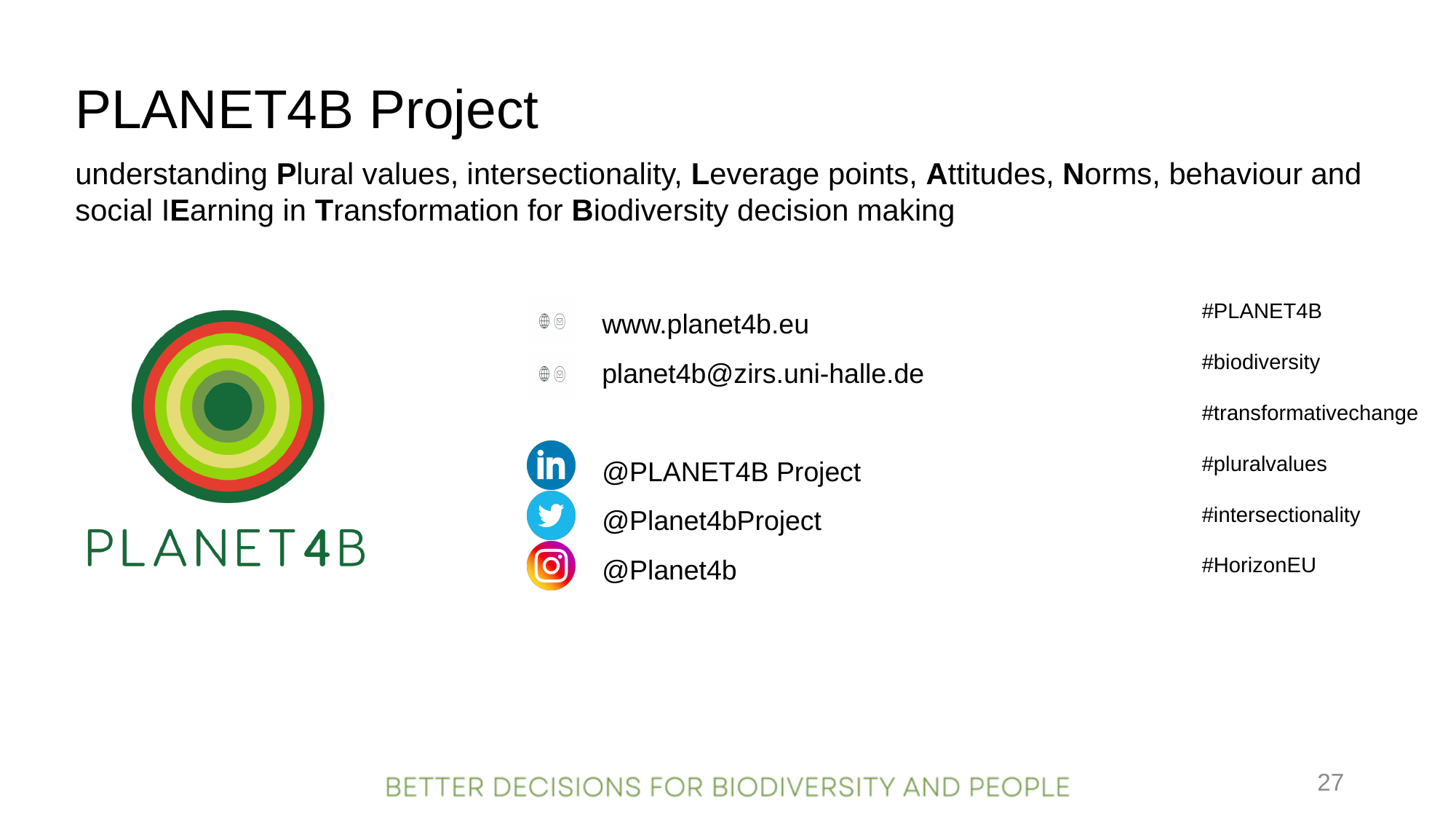

PLANET4B Project
understanding Plural values, intersectionality, Leverage points, Attitudes, Norms, behaviour and social IEarning in Transformation for Biodiversity decision making
27